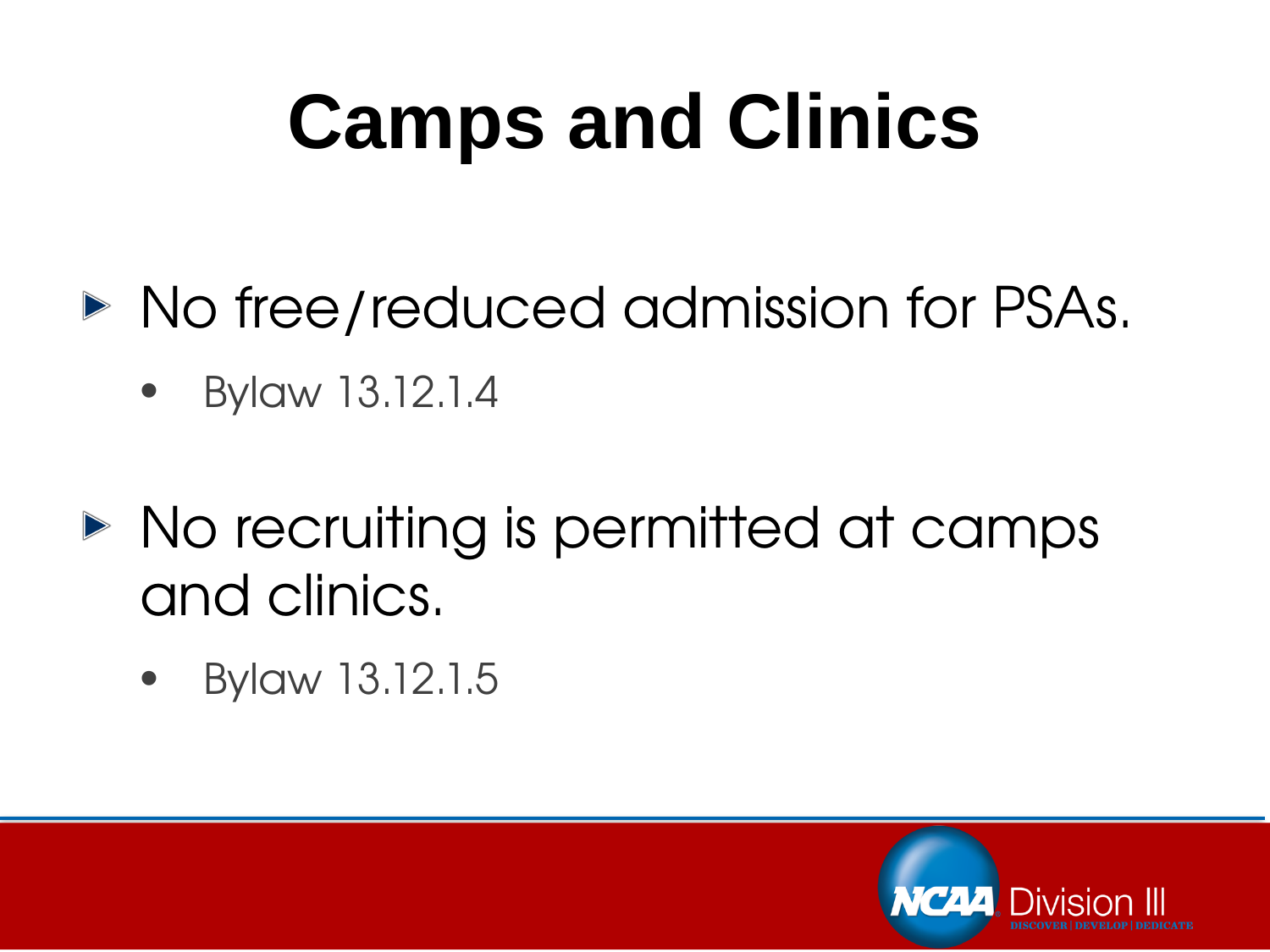

# Camps and Clinics
No free/reduced admission for PSAs.

Bylaw 13.12.1.4

No recruiting is permitted at camps and clinics.

Bylaw 13.12.1.5